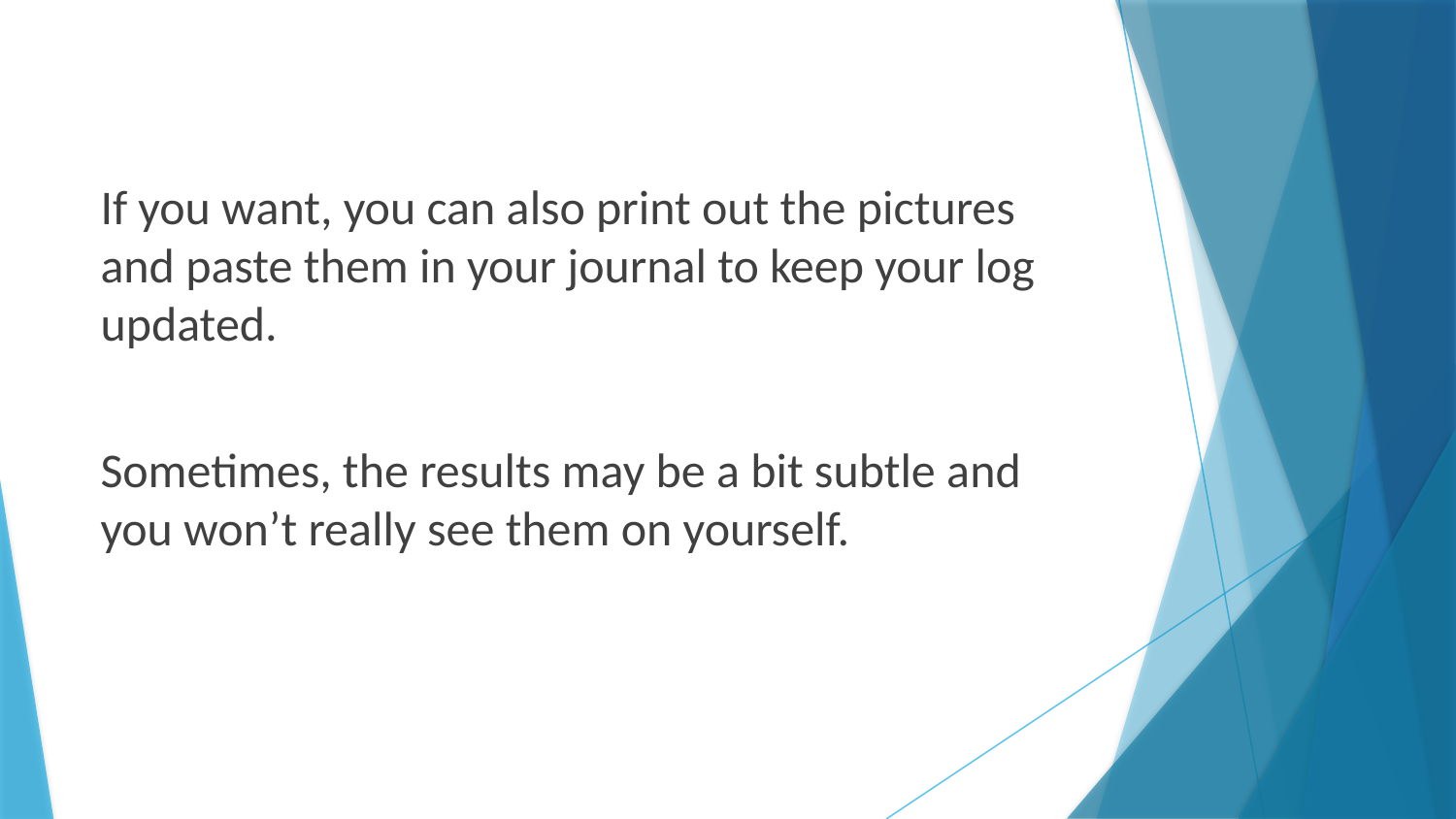

If you want, you can also print out the pictures and paste them in your journal to keep your log updated.

Sometimes, the results may be a bit subtle and you won’t really see them on yourself.